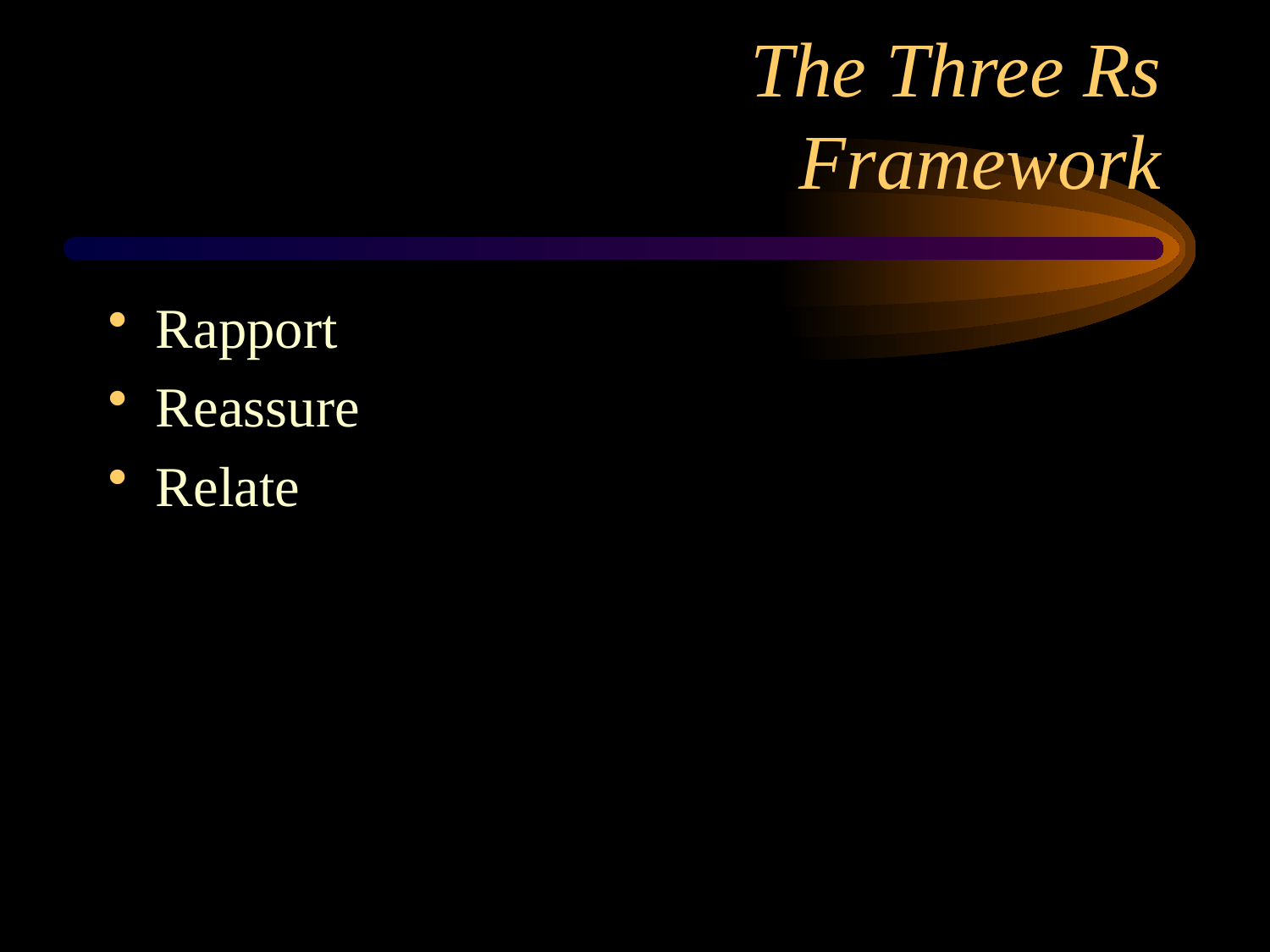

# The Three Rs Framework
Rapport
Reassure
Relate